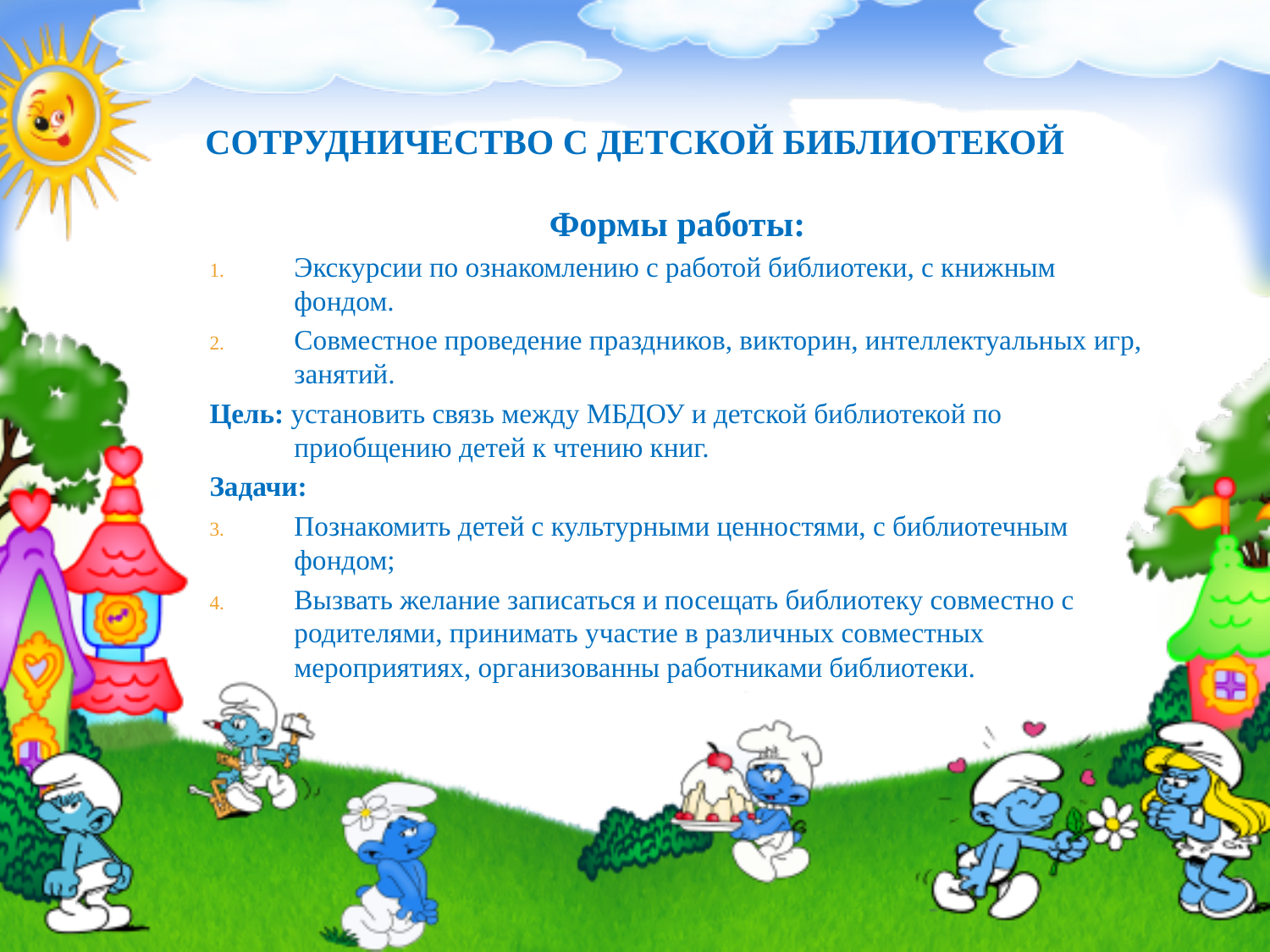

# Сотрудничество с детской библиотекой
Формы работы:
Экскурсии по ознакомлению с работой библиотеки, с книжным фондом.
Совместное проведение праздников, викторин, интеллектуальных игр, занятий.
Цель: установить связь между МБДОУ и детской библиотекой по приобщению детей к чтению книг.
Задачи:
Познакомить детей с культурными ценностями, с библиотечным фондом;
Вызвать желание записаться и посещать библиотеку совместно с родителями, принимать участие в различных совместных мероприятиях, организованны работниками библиотеки.